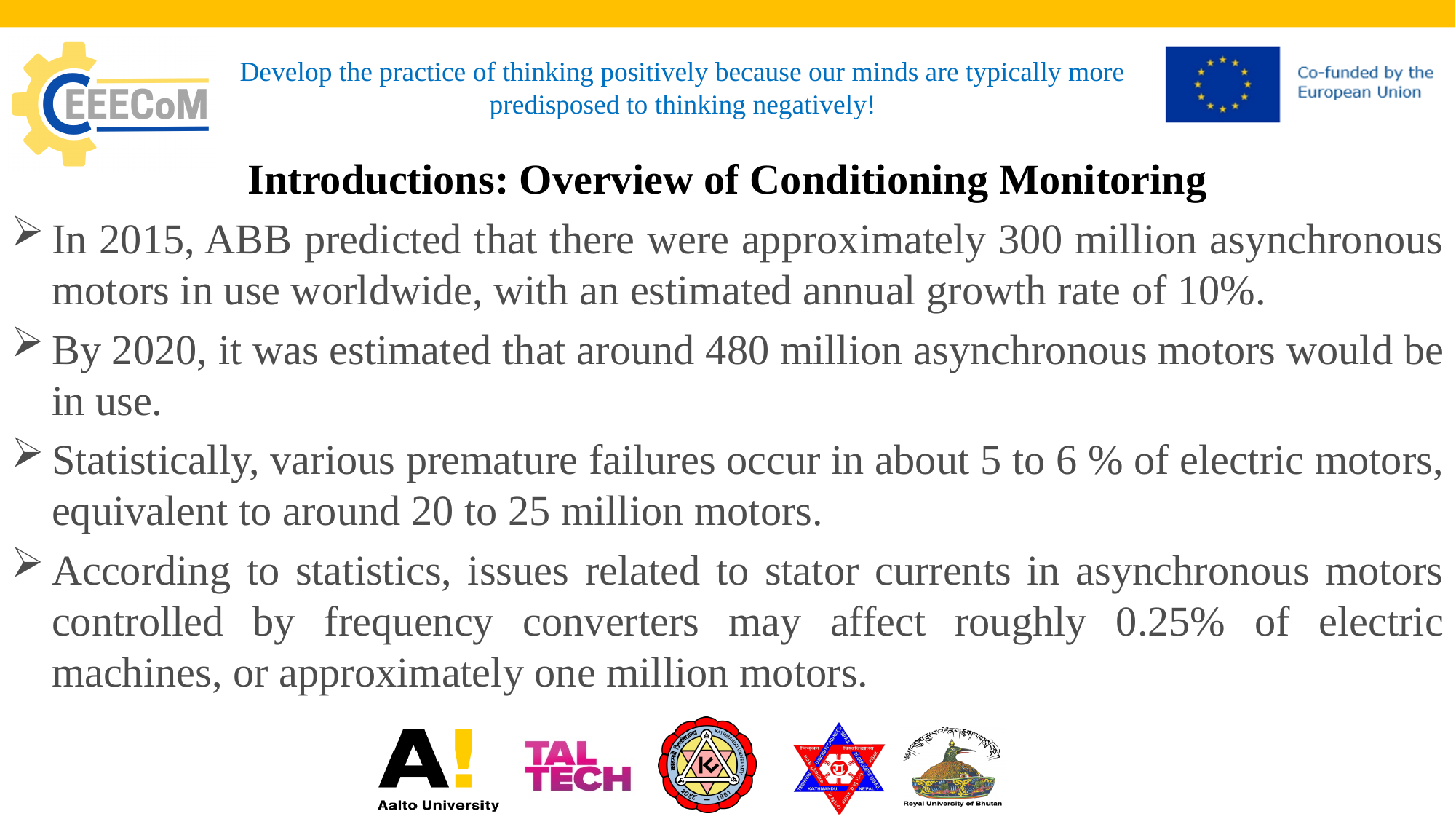

# Develop the practice of thinking positively because our minds are typically more predisposed to thinking negatively!
Introductions: Overview of Conditioning Monitoring
In 2015, ABB predicted that there were approximately 300 million asynchronous motors in use worldwide, with an estimated annual growth rate of 10%.
By 2020, it was estimated that around 480 million asynchronous motors would be in use.
Statistically, various premature failures occur in about 5 to 6 % of electric motors, equivalent to around 20 to 25 million motors.
According to statistics, issues related to stator currents in asynchronous motors controlled by frequency converters may affect roughly 0.25% of electric machines, or approximately one million motors.